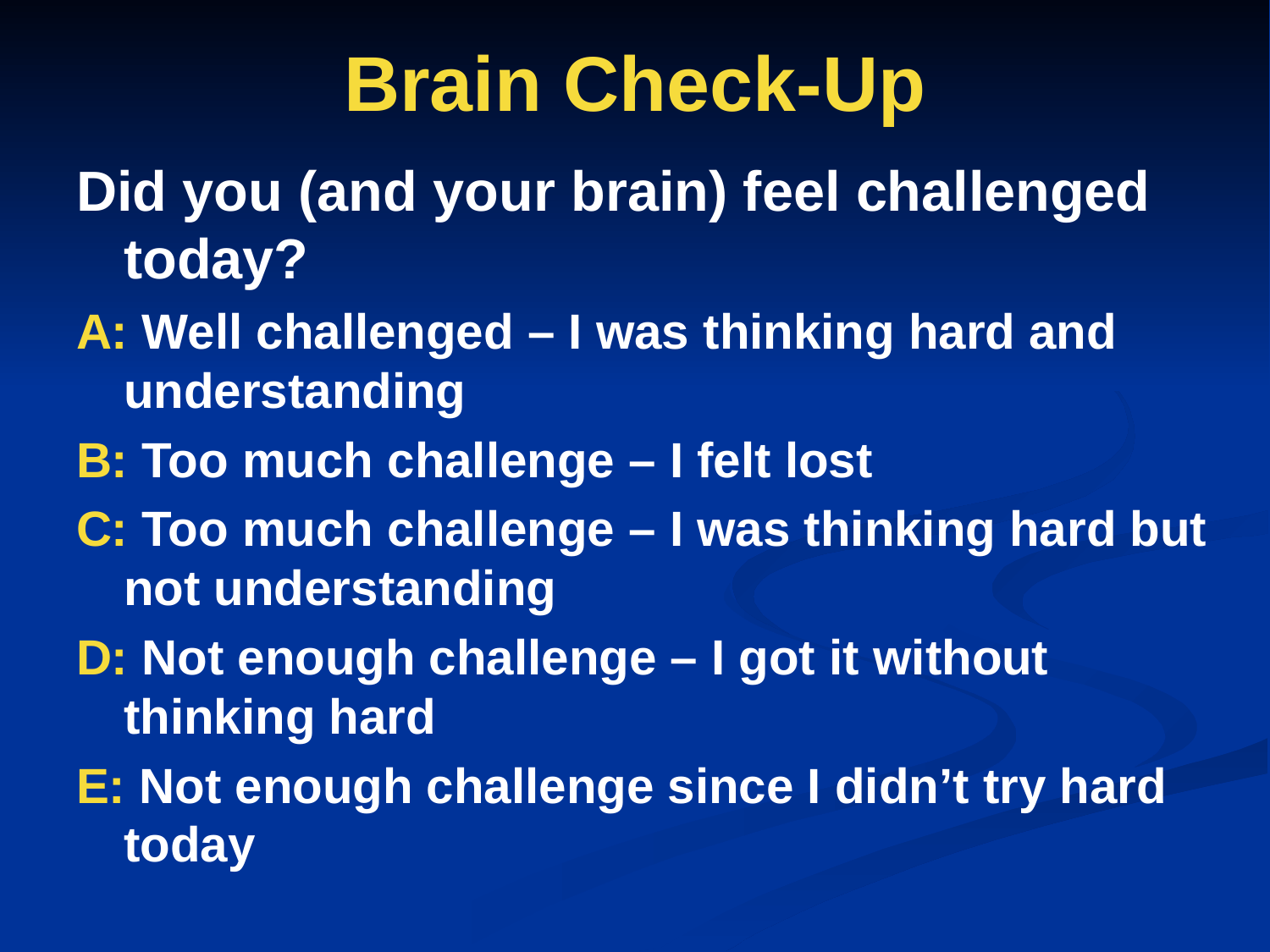

# Brain Check-Up
Did you (and your brain) feel challenged today?
A: Well challenged – I was thinking hard and understanding
B: Too much challenge – I felt lost
C: Too much challenge – I was thinking hard but not understanding
D: Not enough challenge – I got it without thinking hard
E: Not enough challenge since I didn’t try hard today